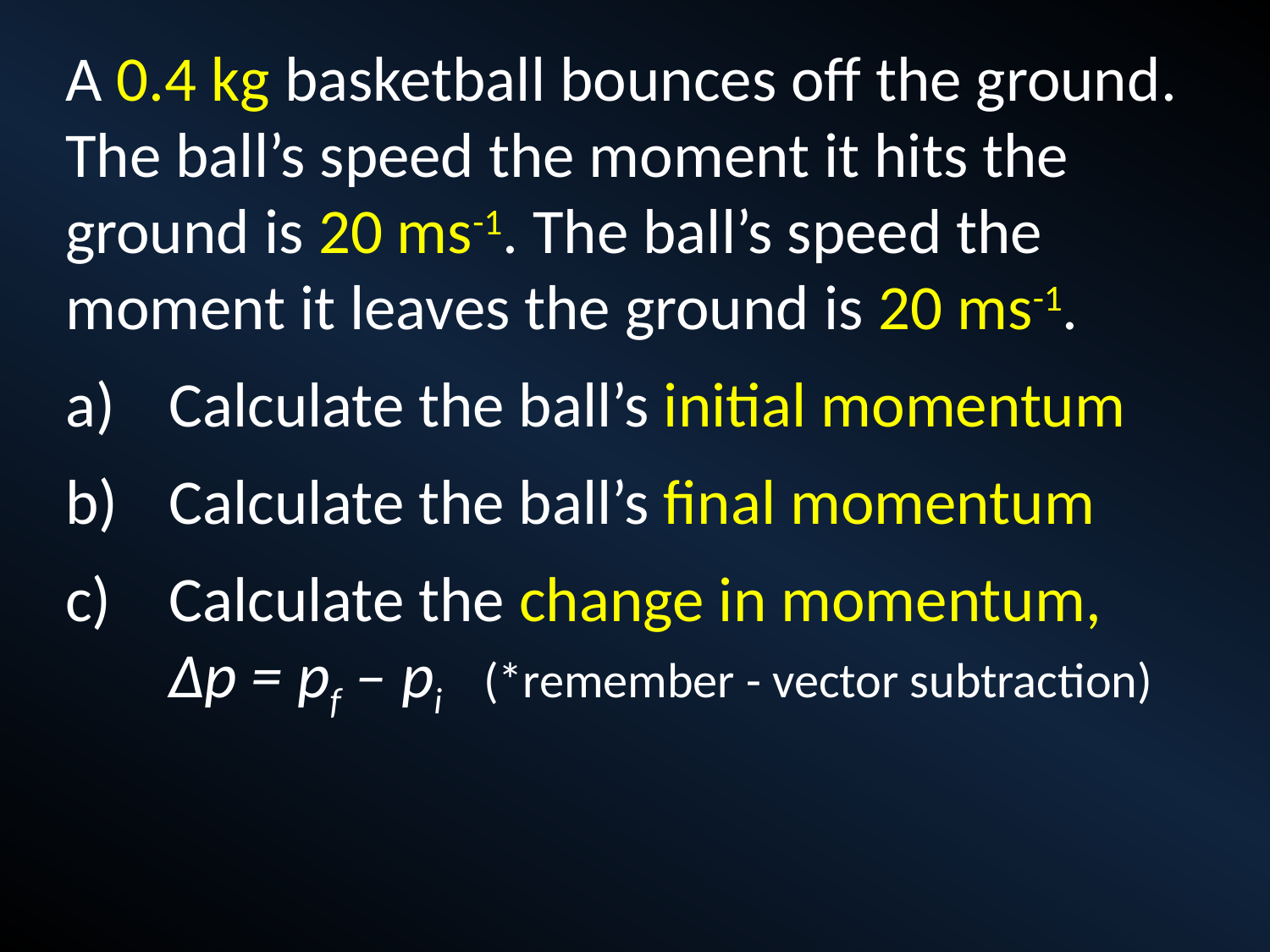

A 0.4 kg basketball bounces off the ground. The ball’s speed the moment it hits the ground is 20 ms-1. The ball’s speed the moment it leaves the ground is 20 ms-1.
Calculate the ball’s initial momentum
Calculate the ball’s final momentum
Calculate the change in momentum,    Δp = pf – pi     (*remember - vector subtraction)